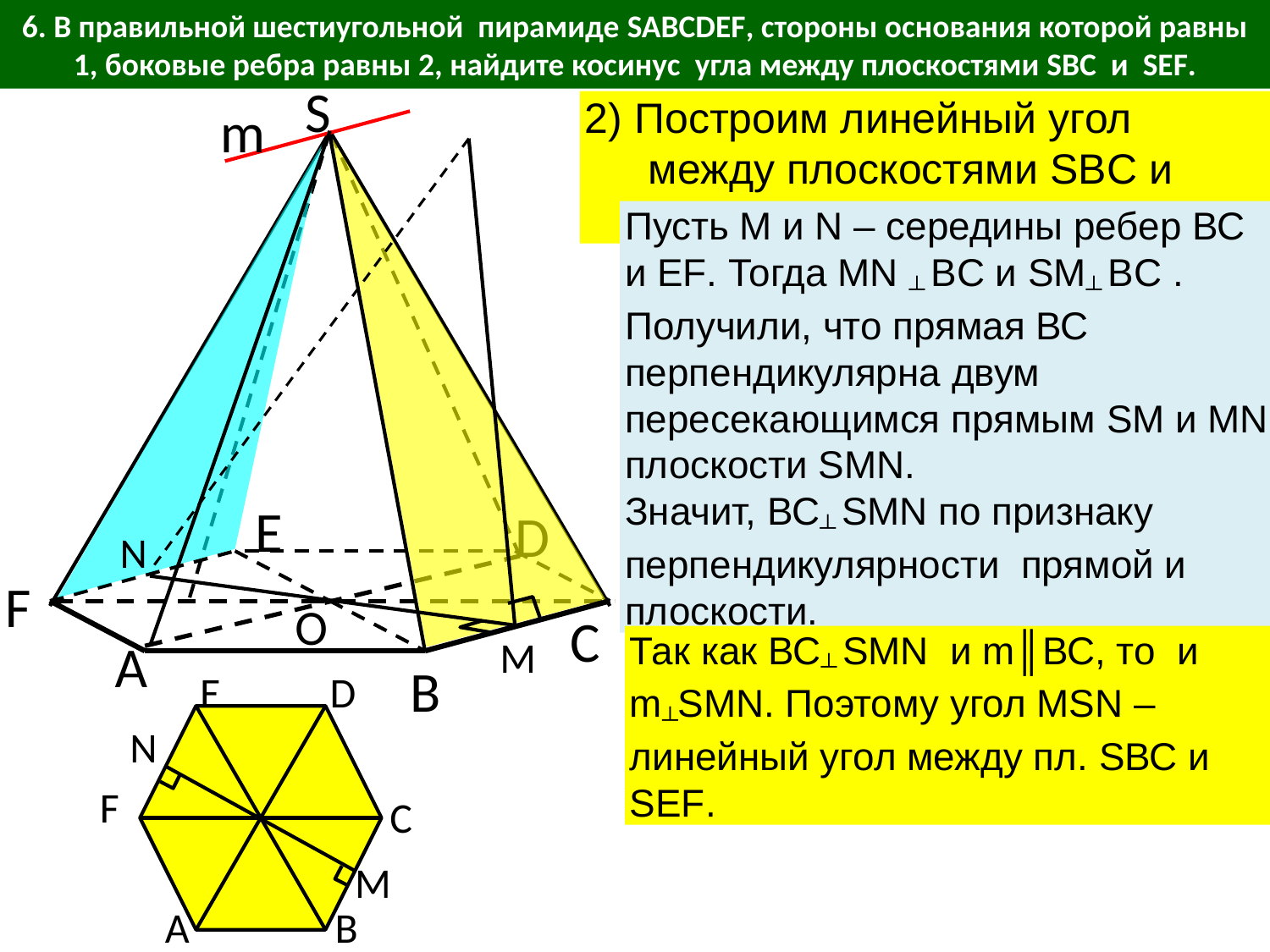

6. В правильной шестиугольной  пирамиде SABCDEF, стороны основания которой равны 1, боковые ребра равны 2, найдите косинус  угла между плоскостями SBC  и  SEF.
S
2) Построим линейный угол между плоскостями SBC и SEF.
m

Пусть M и N – середины ребер ВС и EF. Тогда МN ┴ BC и SM┴ BC . Получили, что прямая ВС перпендикулярна двум пересекающимся прямым SM и MN плоскости SMN.
Значит, ВС┴ SMN по признаку перпендикулярности  прямой и плоскости.
E
D
N
F
O

C

Так как ВС┴ SMN  и m║ВС, то  и m┴SМN. Поэтому угол MSN – линейный угол между пл. SВС и SEF.
A
M
B
E
D

N

F
C
M

A
B